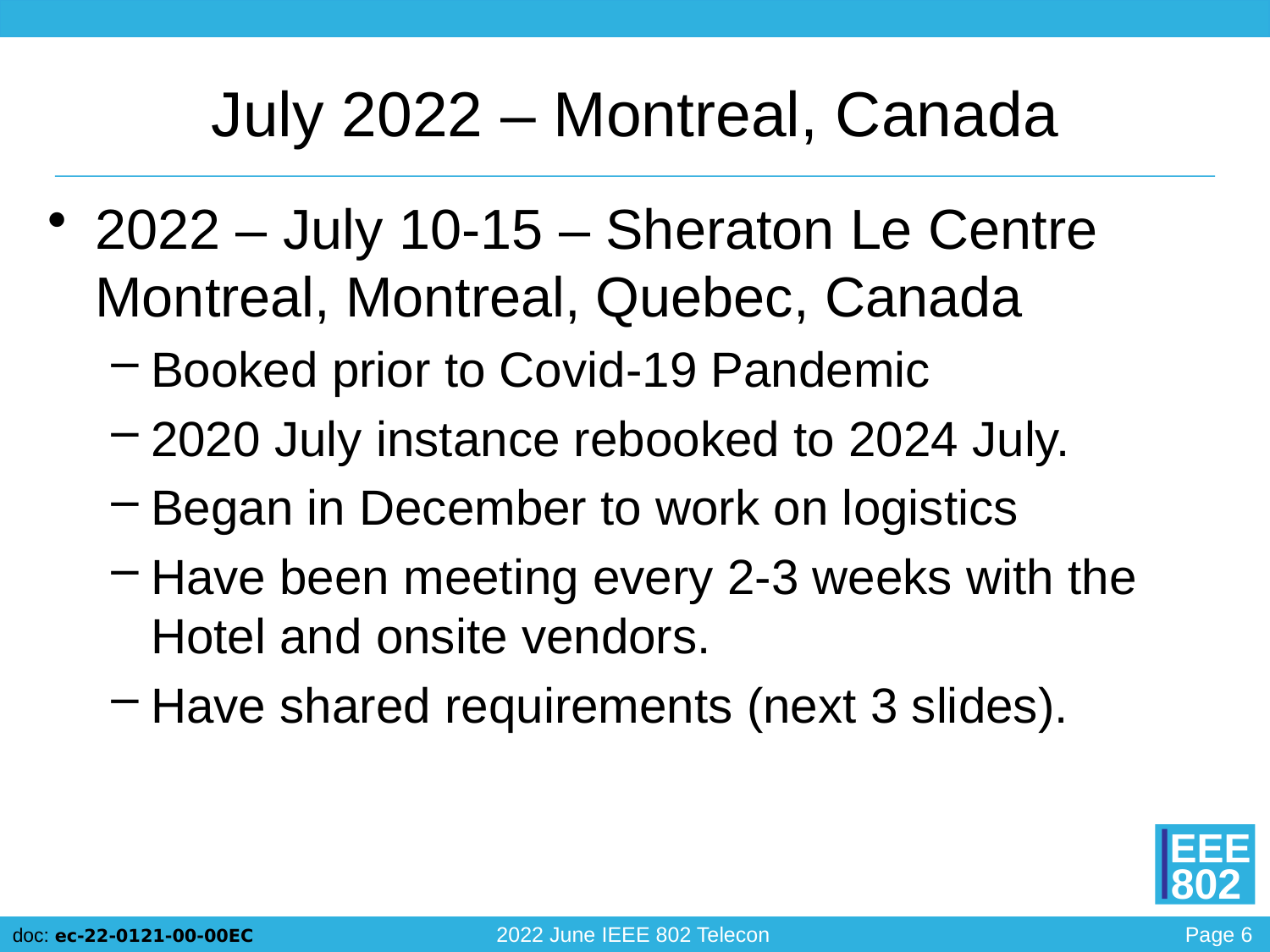

# July 2022 – Montreal, Canada
2022 – July 10-15 – Sheraton Le Centre Montreal, Montreal, Quebec, Canada
Booked prior to Covid-19 Pandemic
2020 July instance rebooked to 2024 July.
Began in December to work on logistics
Have been meeting every 2-3 weeks with the Hotel and onsite vendors.
Have shared requirements (next 3 slides).